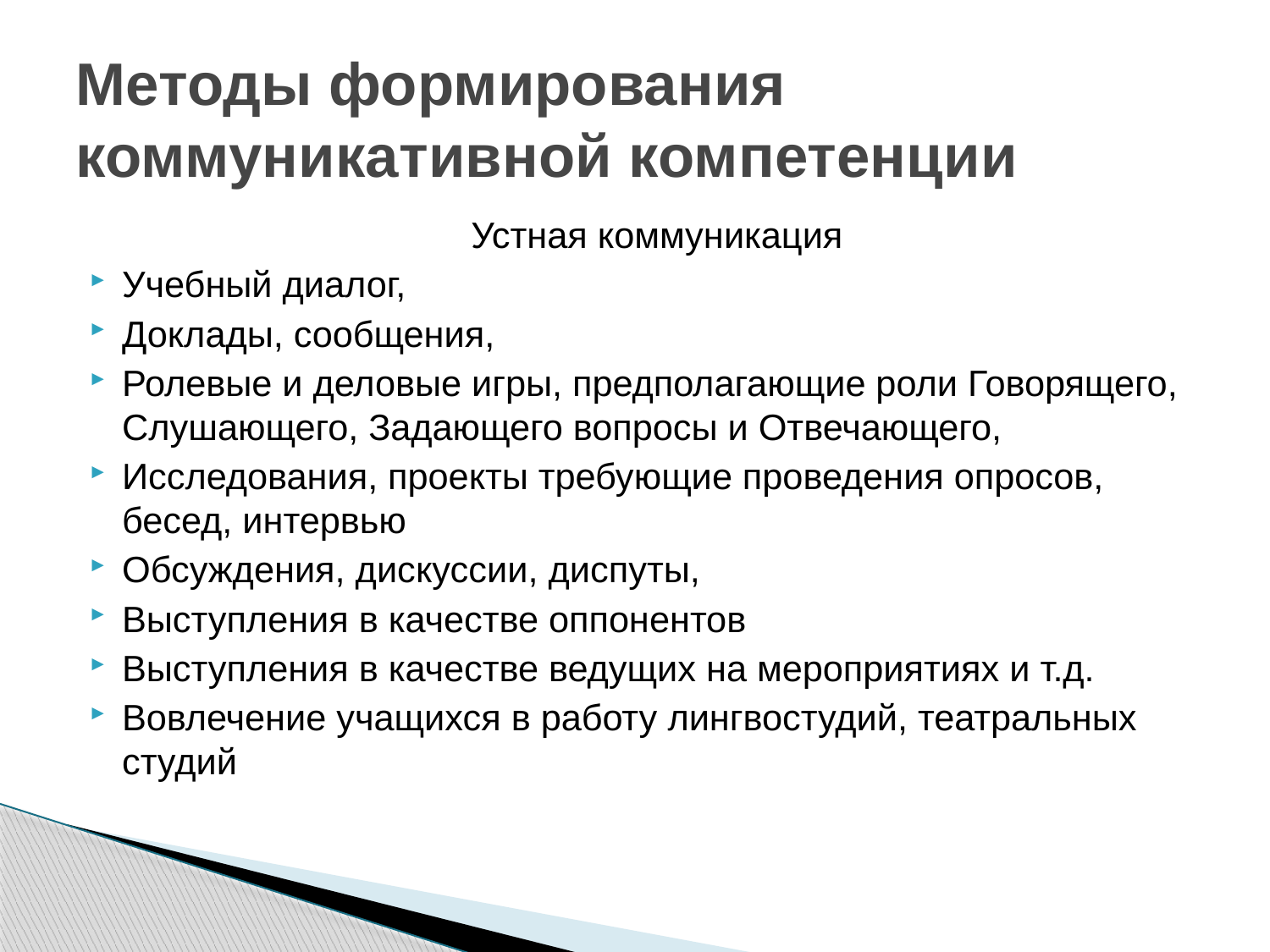

# Методы формирования коммуникативной компетенции
   Устная коммуникация
Учебный диалог,
Доклады, сообщения,
Ролевые и деловые игры, предполагающие роли Говорящего, Слушающего, Задающего вопросы и Отвечающего,
Исследования, проекты требующие проведения опросов, бесед, интервью
Обсуждения, дискуссии, диспуты,
Выступления в качестве оппонентов
Выступления в качестве ведущих на мероприятиях и т.д.
Вовлечение учащихся в работу лингвостудий, театральных студий